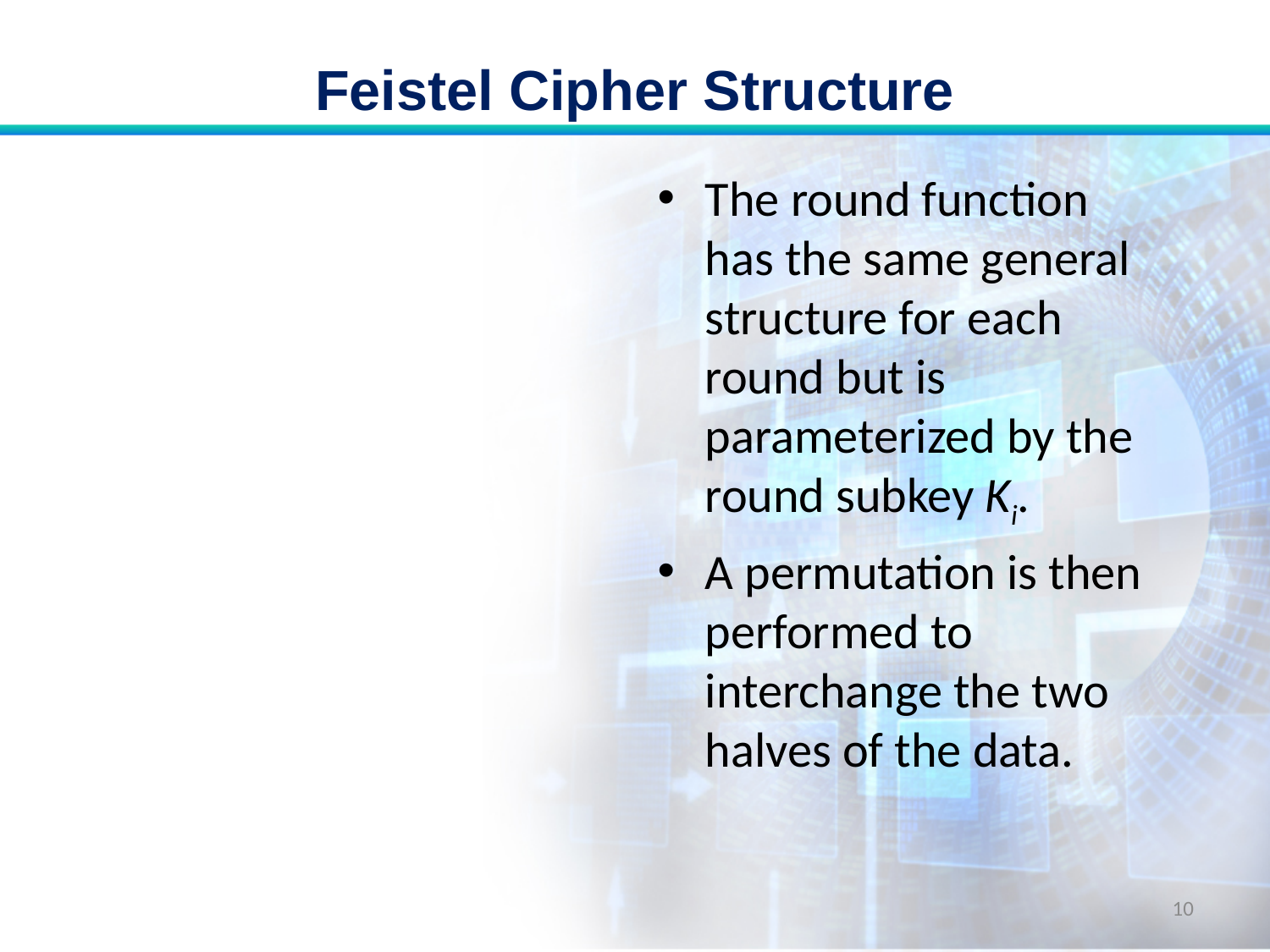

# Feistel Cipher Structure
The round function has the same general structure for each round but is parameterized by the round subkey Ki.
A permutation is then performed to interchange the two halves of the data.
10